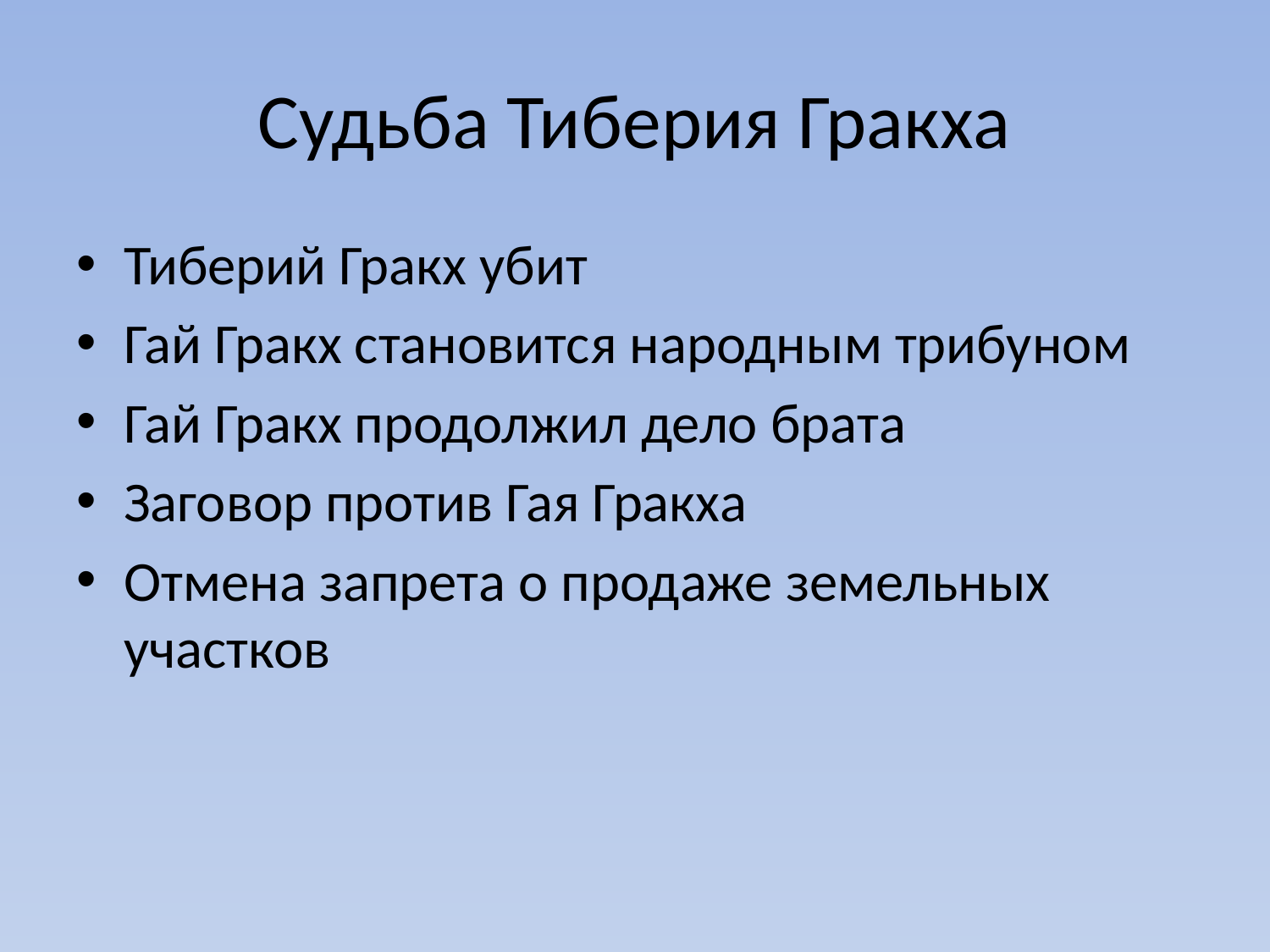

# Судьба Тиберия Гракха
Тиберий Гракх убит
Гай Гракх становится народным трибуном
Гай Гракх продолжил дело брата
Заговор против Гая Гракха
Отмена запрета о продаже земельных участков